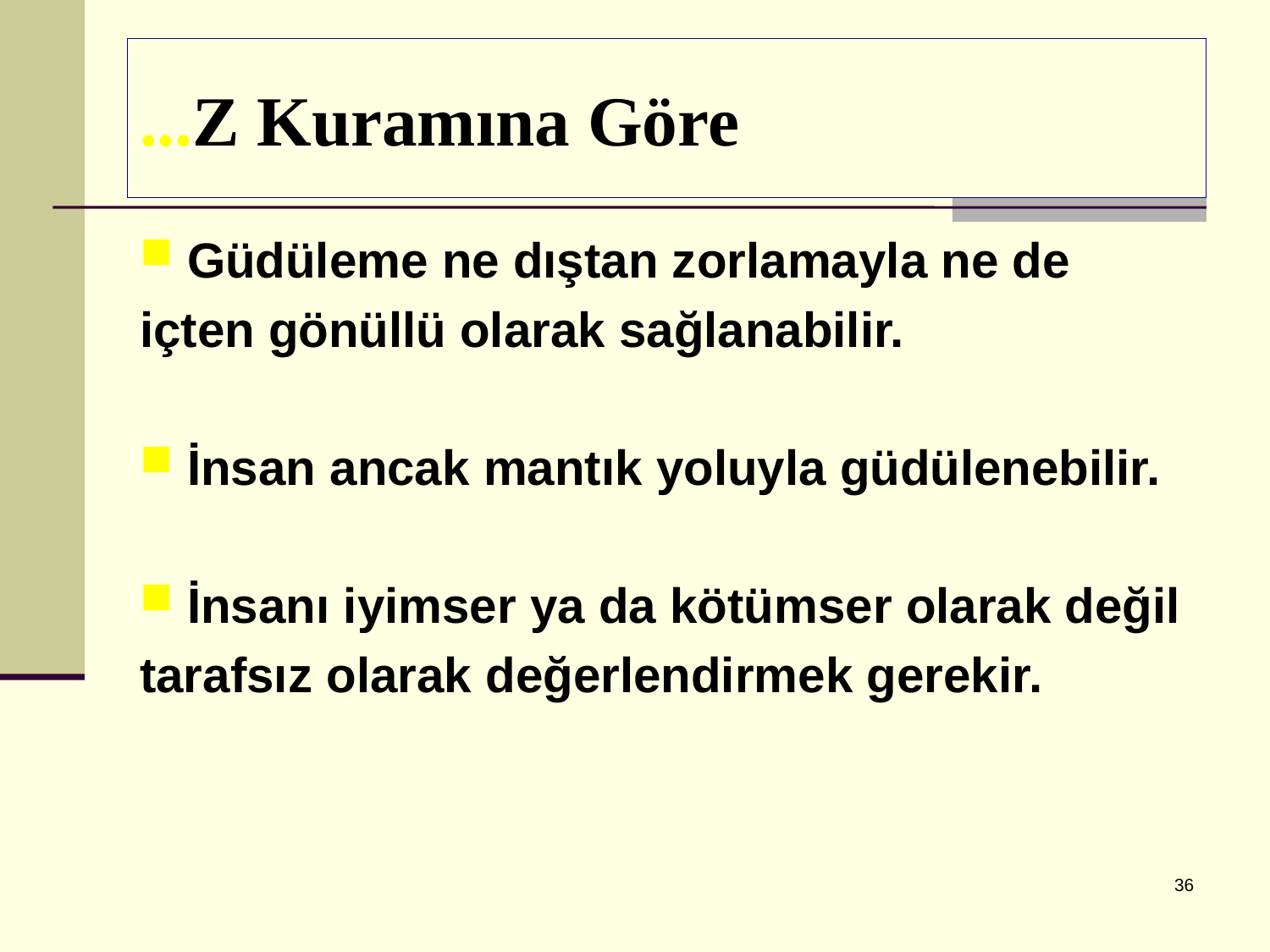

# ...Z Kuramına Göre
Güdüleme ne dıştan zorlamayla ne de
içten gönüllü olarak sağlanabilir.

İnsan ancak mantık yoluyla güdülenebilir.

İnsanı iyimser ya da kötümser olarak değil
tarafsız olarak değerlendirmek gerekir.

36